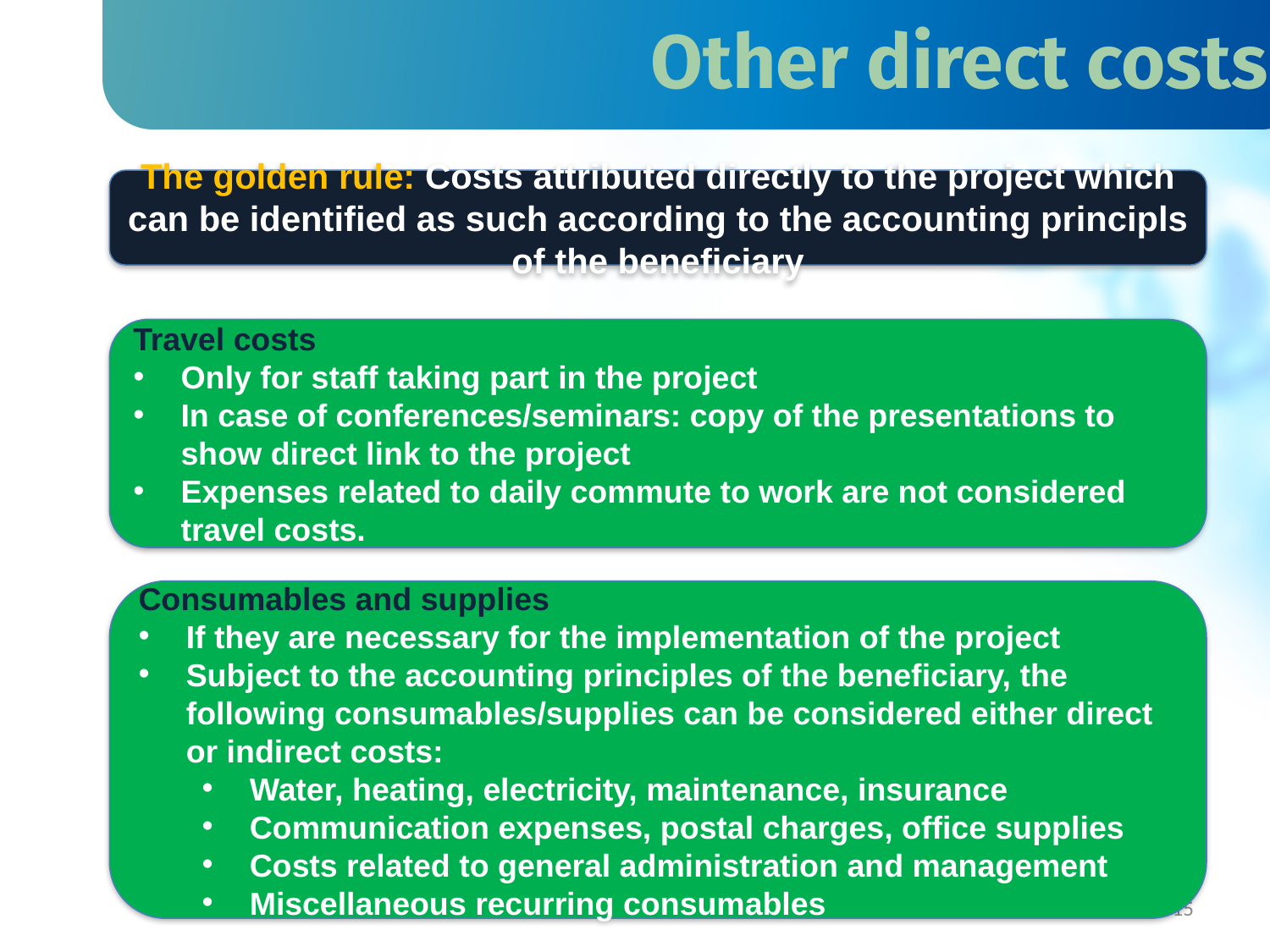

# Other direct costs
The golden rule: Costs attributed directly to the project which can be identified as such according to the accounting principls of the beneficiary
Travel costs
Only for staff taking part in the project
In case of conferences/seminars: copy of the presentations to show direct link to the project
Expenses related to daily commute to work are not considered travel costs.

Consumables and supplies
If they are necessary for the implementation of the project
Subject to the accounting principles of the beneficiary, the following consumables/supplies can be considered either direct or indirect costs:
Water, heating, electricity, maintenance, insurance
Communication expenses, postal charges, office supplies
Costs related to general administration and management
Miscellaneous recurring consumables

15